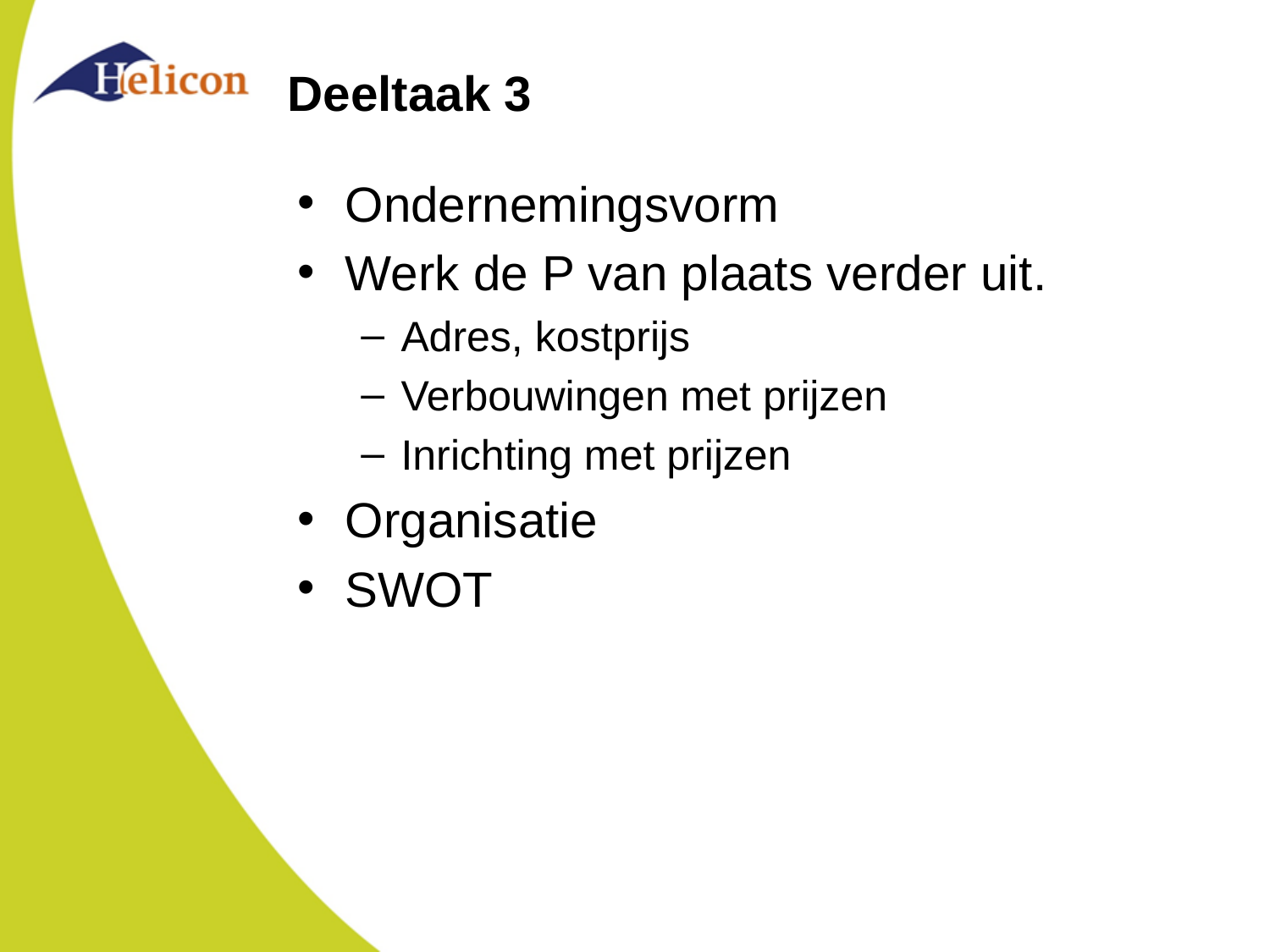

# Deeltaak 3
Ondernemingsvorm
Werk de P van plaats verder uit.
Adres, kostprijs
Verbouwingen met prijzen
Inrichting met prijzen
Organisatie
SWOT